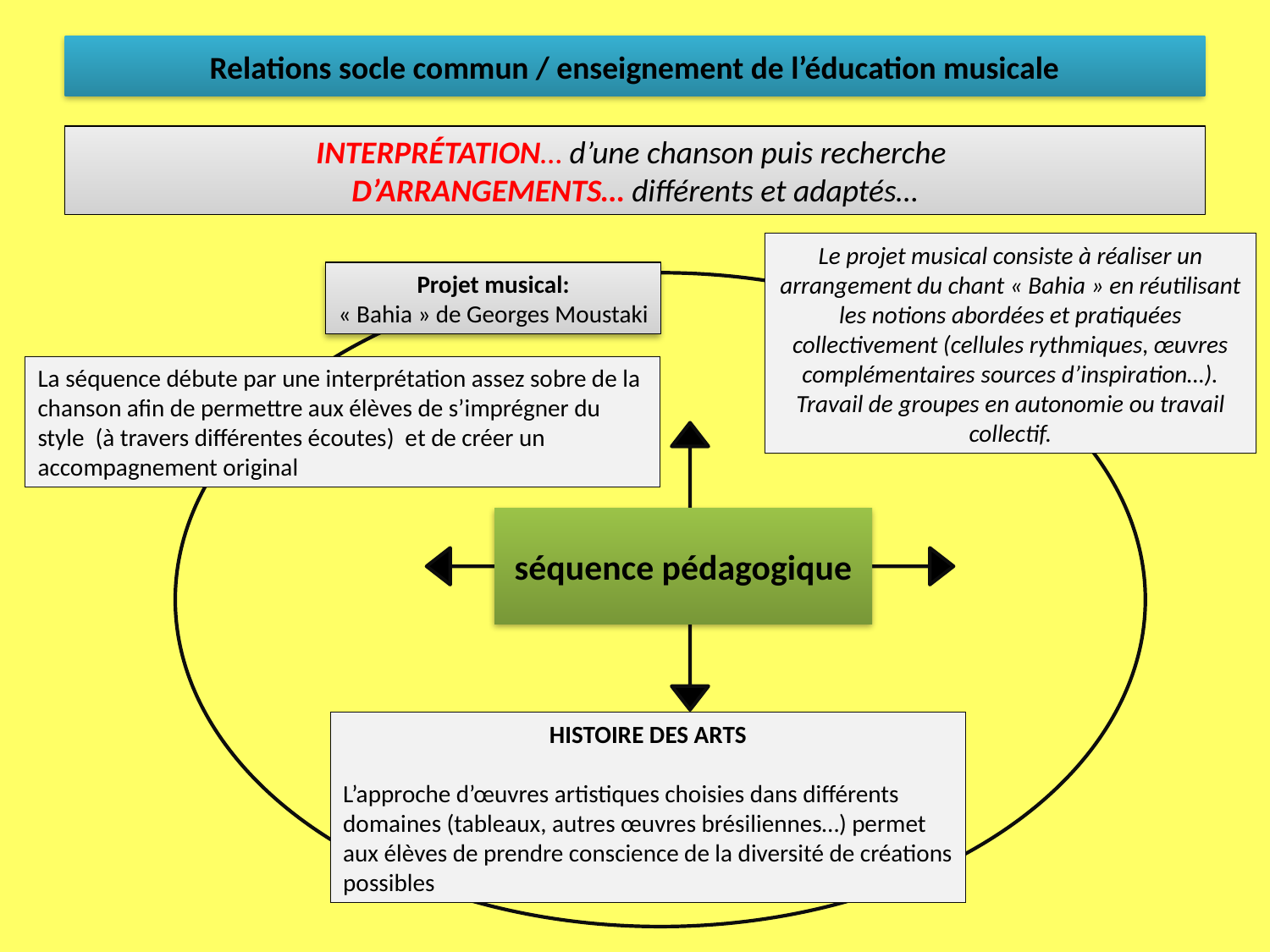

Relations socle commun / enseignement de l’éducation musicale
INTERPRÉTATION… d’une chanson puis recherche
D’ARRANGEMENTS… différents et adaptés…
Le projet musical consiste à réaliser un arrangement du chant « Bahia » en réutilisant les notions abordées et pratiquées collectivement (cellules rythmiques, œuvres complémentaires sources d’inspiration…). Travail de groupes en autonomie ou travail collectif.
Projet musical:
« Bahia » de Georges Moustaki

La séquence débute par une interprétation assez sobre de la chanson afin de permettre aux élèves de s’imprégner du style  (à travers différentes écoutes)  et de créer un accompagnement original

séquence pédagogique
HISTOIRE DES ARTS

L’approche d’œuvres artistiques choisies dans différents domaines (tableaux, autres œuvres brésiliennes…) permet aux élèves de prendre conscience de la diversité de créations possibles